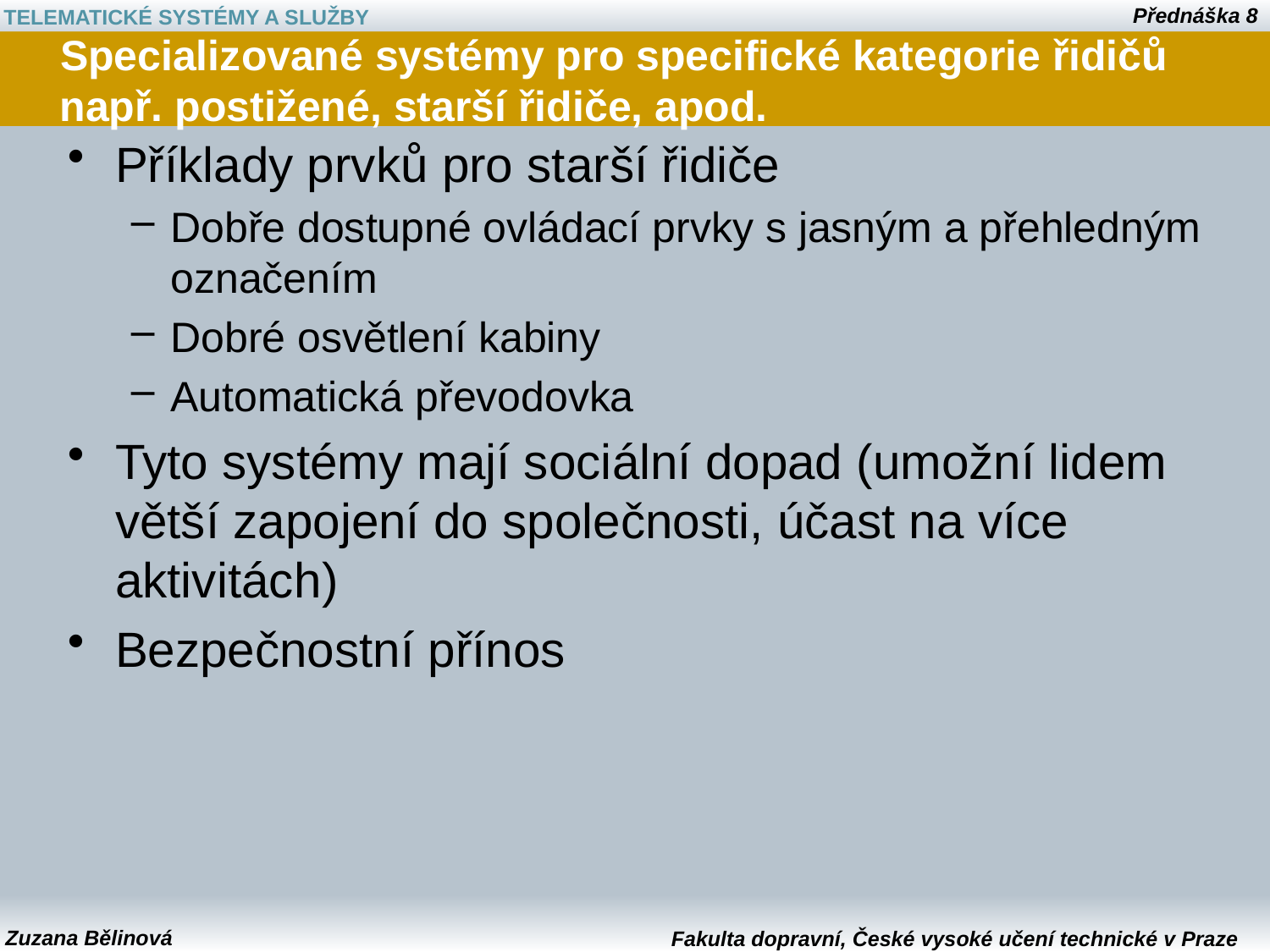

# Specializované systémy pro specifické kategorie řidičů např. postižené, starší řidiče, apod.
Příklady prvků pro starší řidiče
Dobře dostupné ovládací prvky s jasným a přehledným označením
Dobré osvětlení kabiny
Automatická převodovka
Tyto systémy mají sociální dopad (umožní lidem větší zapojení do společnosti, účast na více aktivitách)
Bezpečnostní přínos